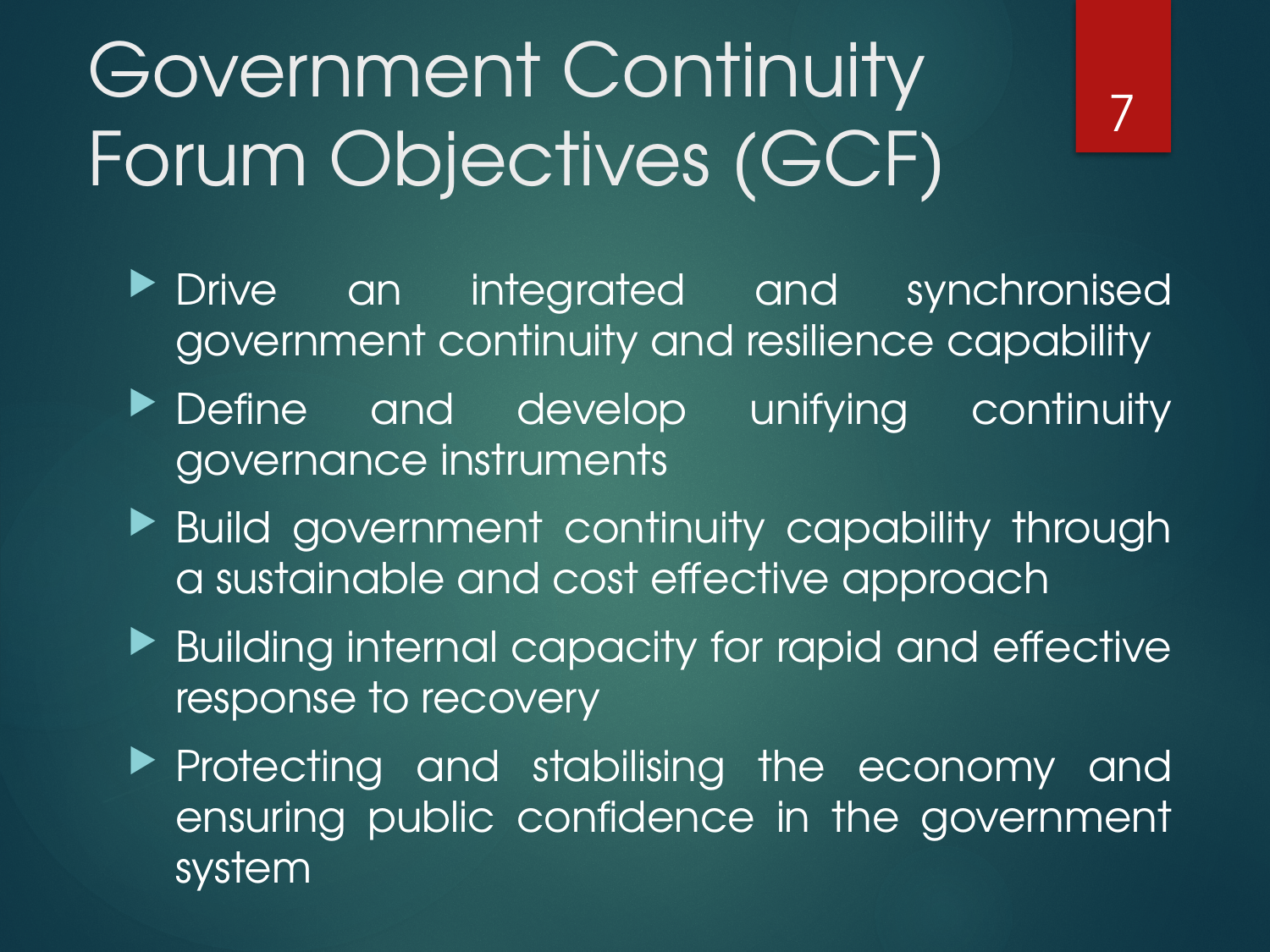

# Government Continuity Forum Objectives (GCF)
7
Drive an integrated and synchronised government continuity and resilience capability
Define and develop unifying continuity governance instruments
Build government continuity capability through a sustainable and cost effective approach
Building internal capacity for rapid and effective response to recovery
Protecting and stabilising the economy and ensuring public confidence in the government system